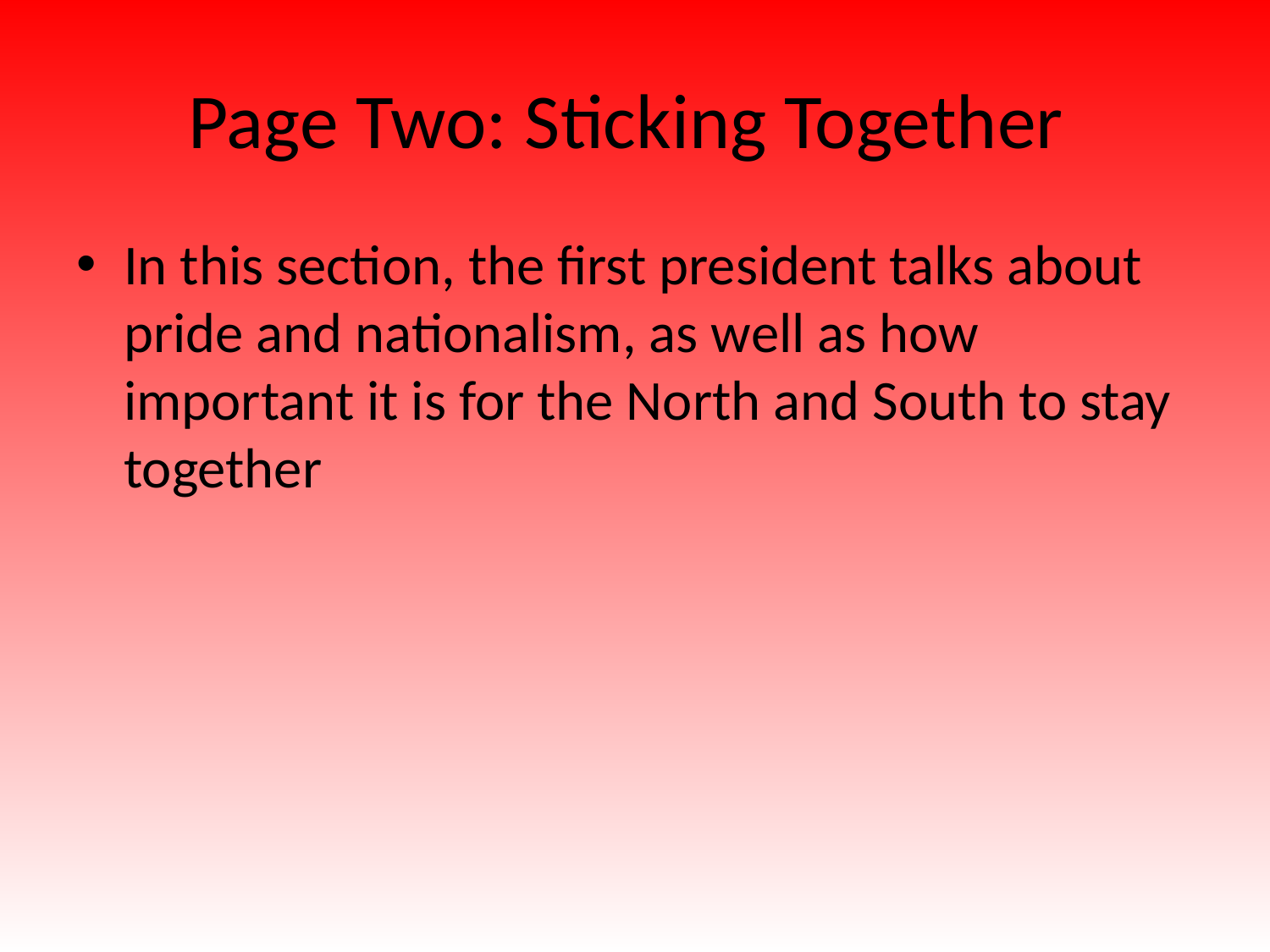

# Page Two: Sticking Together
In this section, the first president talks about pride and nationalism, as well as how important it is for the North and South to stay together